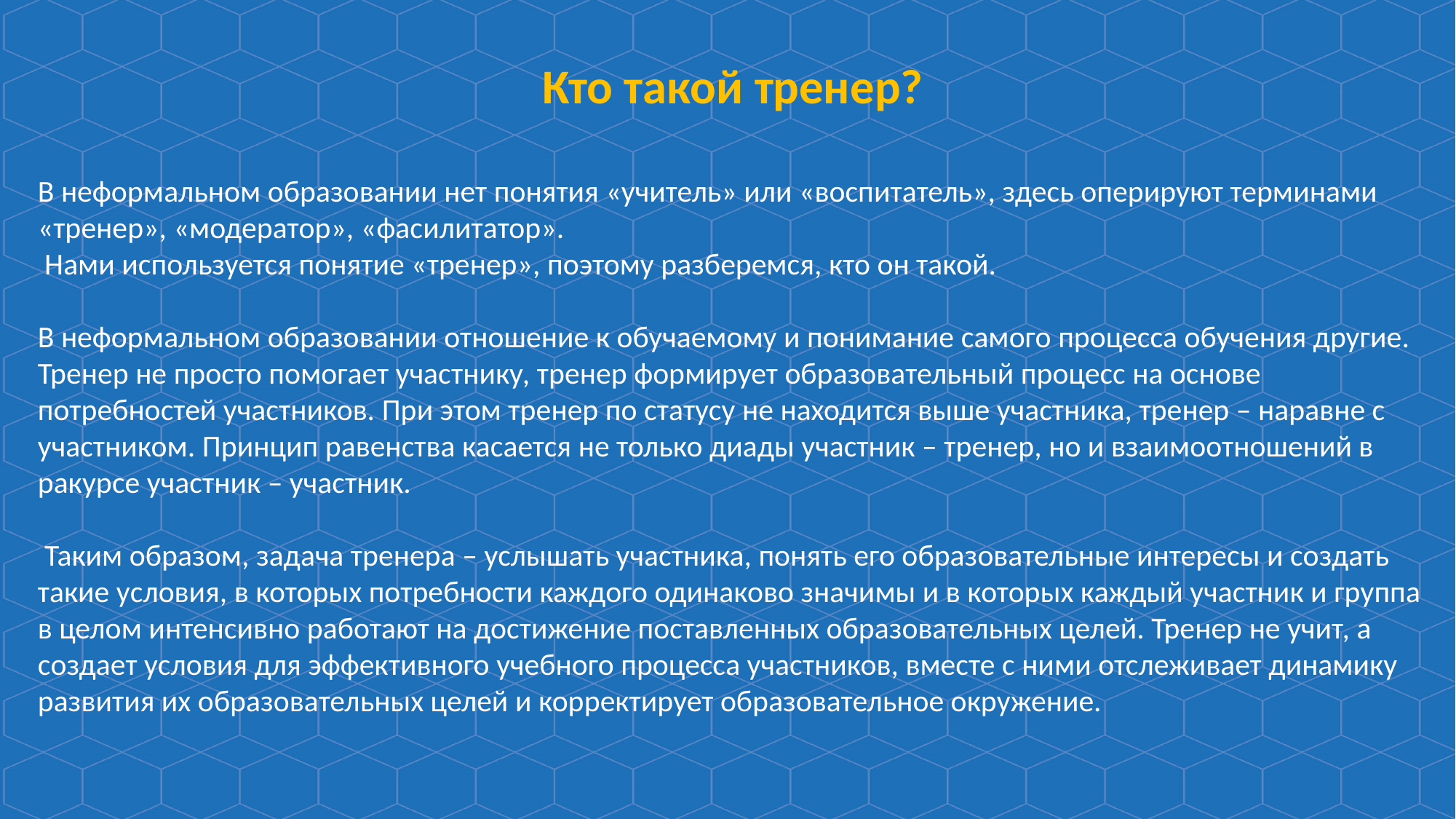

Кто такой тренер?

В неформальном образовании нет понятия «учитель» или «воспитатель», здесь оперируют терминами «тренер», «модератор», «фасилитатор».
 Нами используется понятие «тренер», поэтому разберемся, кто он такой.

В неформальном образовании отношение к обучаемому и понимание самого процесса обучения другие. Тренер не просто помогает участнику, тренер формирует образовательный процесс на основе потребностей участников. При этом тренер по статусу не находится выше участника, тренер – наравне с участником. Принцип равенства касается не только диады участник – тренер, но и взаимоотношений в ракурсе участник – участник.

 Таким образом, задача тренера – услышать участника, понять его образовательные интересы и создать такие условия, в которых потребности каждого одинаково значимы и в которых каждый участник и группа в целом интенсивно работают на достижение поставленных образовательных целей. Тренер не учит, а создает условия для эффективного учебного процесса участников, вместе с ними отслеживает динамику развития их образовательных целей и корректирует образовательное окружение.